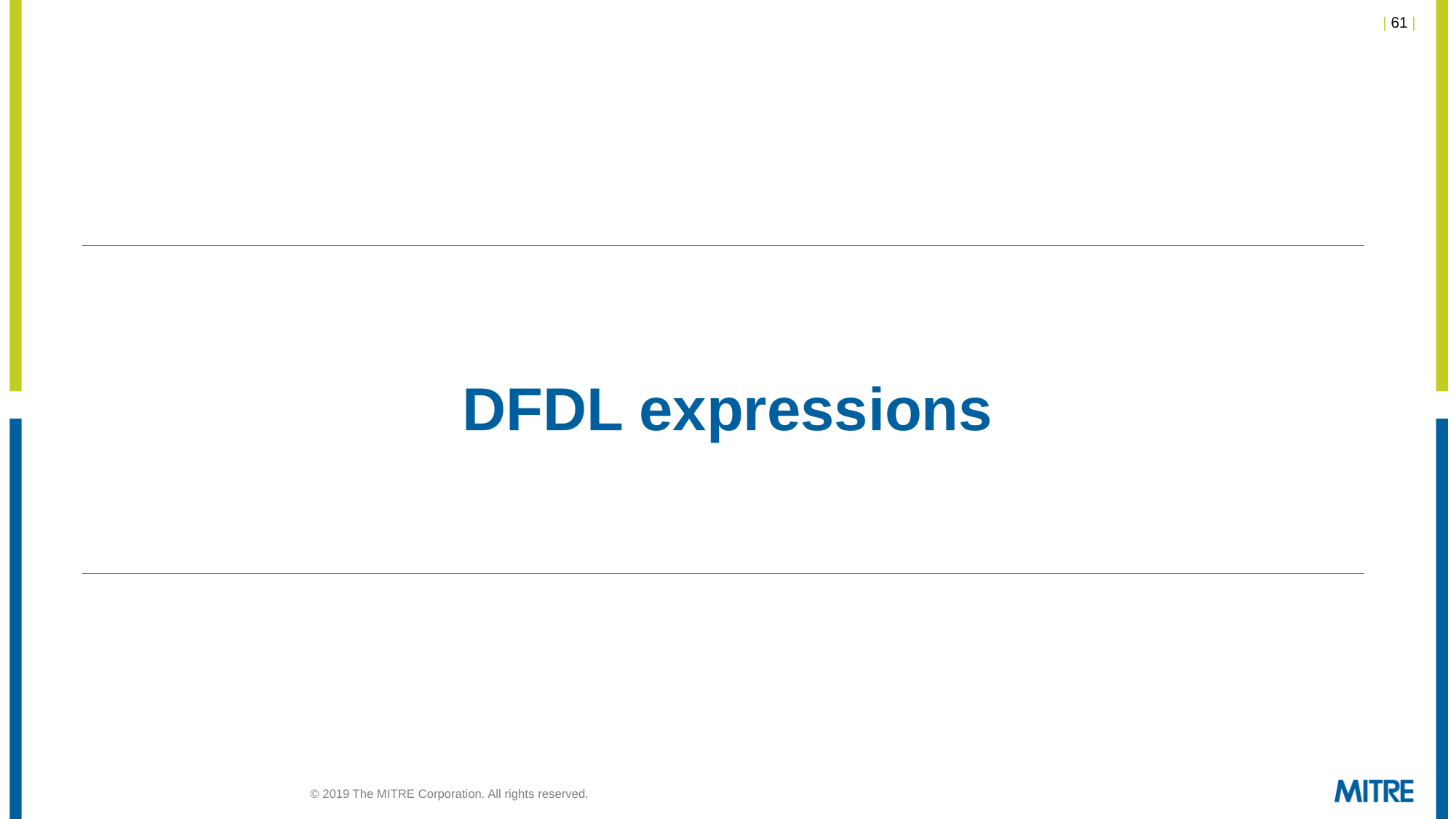

# DFDL expressions
© 2019 The MITRE Corporation. All rights reserved.